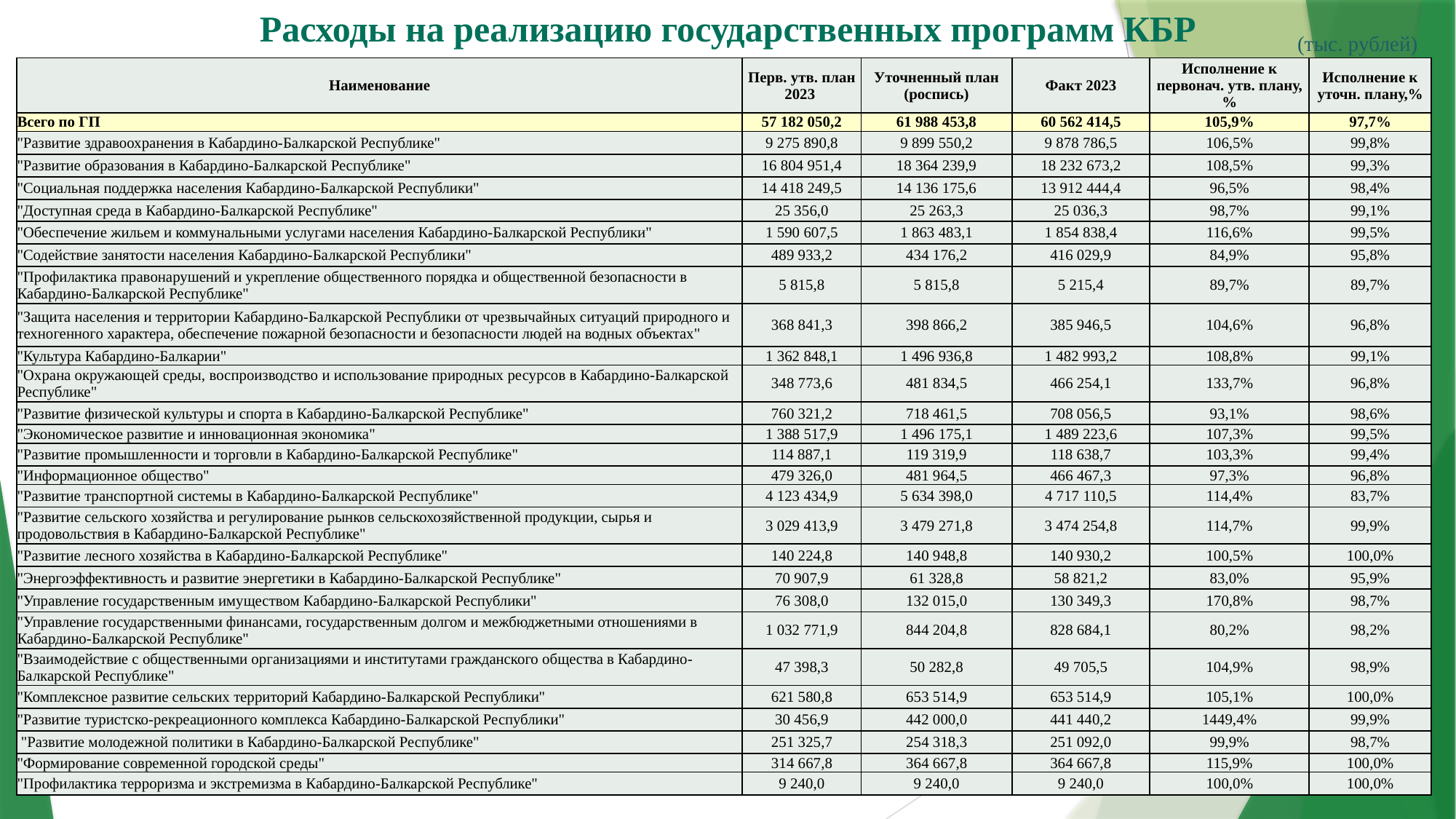

Расходы на реализацию государственных программ КБР
(тыс. рублей)
| Наименование | Перв. утв. план 2023 | Уточненный план (роспись) | Факт 2023 | Исполнение к первонач. утв. плану, % | Исполнение к уточн. плану,% |
| --- | --- | --- | --- | --- | --- |
| Всего по ГП | 57 182 050,2 | 61 988 453,8 | 60 562 414,5 | 105,9% | 97,7% |
| "Развитие здравоохранения в Кабардино-Балкарской Республике" | 9 275 890,8 | 9 899 550,2 | 9 878 786,5 | 106,5% | 99,8% |
| "Развитие образования в Кабардино-Балкарской Республике" | 16 804 951,4 | 18 364 239,9 | 18 232 673,2 | 108,5% | 99,3% |
| "Социальная поддержка населения Кабардино-Балкарской Республики" | 14 418 249,5 | 14 136 175,6 | 13 912 444,4 | 96,5% | 98,4% |
| "Доступная среда в Кабардино-Балкарской Республике" | 25 356,0 | 25 263,3 | 25 036,3 | 98,7% | 99,1% |
| "Обеспечение жильем и коммунальными услугами населения Кабардино-Балкарской Республики" | 1 590 607,5 | 1 863 483,1 | 1 854 838,4 | 116,6% | 99,5% |
| "Содействие занятости населения Кабардино-Балкарской Республики" | 489 933,2 | 434 176,2 | 416 029,9 | 84,9% | 95,8% |
| "Профилактика правонарушений и укрепление общественного порядка и общественной безопасности в Кабардино-Балкарской Республике" | 5 815,8 | 5 815,8 | 5 215,4 | 89,7% | 89,7% |
| "Защита населения и территории Кабардино-Балкарской Республики от чрезвычайных ситуаций природного и техногенного характера, обеспечение пожарной безопасности и безопасности людей на водных объектах" | 368 841,3 | 398 866,2 | 385 946,5 | 104,6% | 96,8% |
| "Культура Кабардино-Балкарии" | 1 362 848,1 | 1 496 936,8 | 1 482 993,2 | 108,8% | 99,1% |
| "Охрана окружающей среды, воспроизводство и использование природных ресурсов в Кабардино-Балкарской Республике" | 348 773,6 | 481 834,5 | 466 254,1 | 133,7% | 96,8% |
| "Развитие физической культуры и спорта в Кабардино-Балкарской Республике" | 760 321,2 | 718 461,5 | 708 056,5 | 93,1% | 98,6% |
| "Экономическое развитие и инновационная экономика" | 1 388 517,9 | 1 496 175,1 | 1 489 223,6 | 107,3% | 99,5% |
| "Развитие промышленности и торговли в Кабардино-Балкарской Республике" | 114 887,1 | 119 319,9 | 118 638,7 | 103,3% | 99,4% |
| "Информационное общество" | 479 326,0 | 481 964,5 | 466 467,3 | 97,3% | 96,8% |
| "Развитие транспортной системы в Кабардино-Балкарской Республике" | 4 123 434,9 | 5 634 398,0 | 4 717 110,5 | 114,4% | 83,7% |
| "Развитие сельского хозяйства и регулирование рынков сельскохозяйственной продукции, сырья и продовольствия в Кабардино-Балкарской Республике" | 3 029 413,9 | 3 479 271,8 | 3 474 254,8 | 114,7% | 99,9% |
| "Развитие лесного хозяйства в Кабардино-Балкарской Республике" | 140 224,8 | 140 948,8 | 140 930,2 | 100,5% | 100,0% |
| "Энергоэффективность и развитие энергетики в Кабардино-Балкарской Республике" | 70 907,9 | 61 328,8 | 58 821,2 | 83,0% | 95,9% |
| "Управление государственным имуществом Кабардино-Балкарской Республики" | 76 308,0 | 132 015,0 | 130 349,3 | 170,8% | 98,7% |
| "Управление государственными финансами, государственным долгом и межбюджетными отношениями в Кабардино-Балкарской Республике" | 1 032 771,9 | 844 204,8 | 828 684,1 | 80,2% | 98,2% |
| "Взаимодействие с общественными организациями и институтами гражданского общества в Кабардино-Балкарской Республике" | 47 398,3 | 50 282,8 | 49 705,5 | 104,9% | 98,9% |
| "Комплексное развитие сельских территорий Кабардино-Балкарской Республики" | 621 580,8 | 653 514,9 | 653 514,9 | 105,1% | 100,0% |
| "Развитие туристско-рекреационного комплекса Кабардино-Балкарской Республики" | 30 456,9 | 442 000,0 | 441 440,2 | 1449,4% | 99,9% |
| "Развитие молодежной политики в Кабардино-Балкарской Республике" | 251 325,7 | 254 318,3 | 251 092,0 | 99,9% | 98,7% |
| "Формирование современной городской среды" | 314 667,8 | 364 667,8 | 364 667,8 | 115,9% | 100,0% |
| "Профилактика терроризма и экстремизма в Кабардино-Балкарской Республике" | 9 240,0 | 9 240,0 | 9 240,0 | 100,0% | 100,0% |